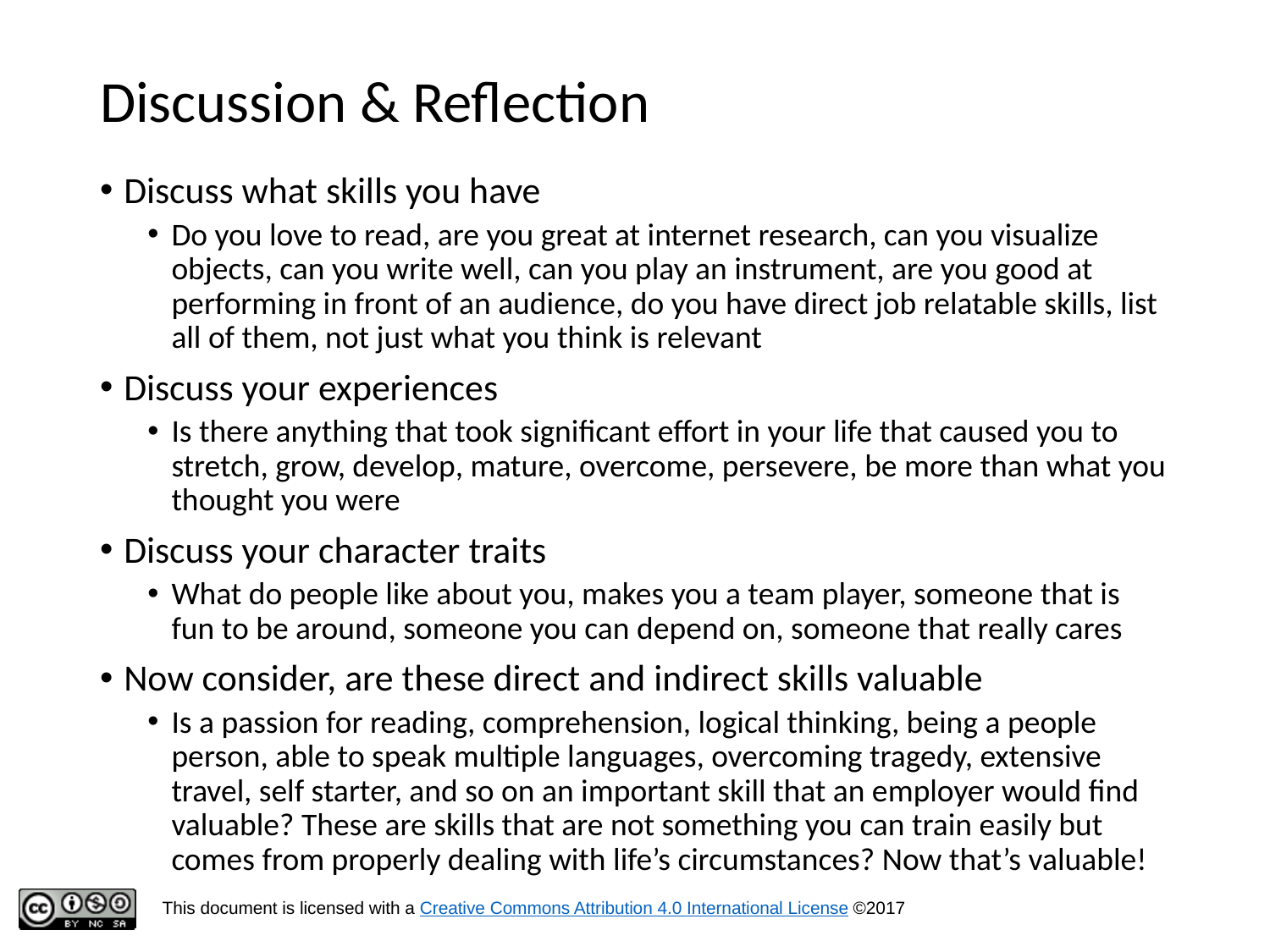

# Discussion & Reflection
Discuss what skills you have
Do you love to read, are you great at internet research, can you visualize objects, can you write well, can you play an instrument, are you good at performing in front of an audience, do you have direct job relatable skills, list all of them, not just what you think is relevant
Discuss your experiences
Is there anything that took significant effort in your life that caused you to stretch, grow, develop, mature, overcome, persevere, be more than what you thought you were
Discuss your character traits
What do people like about you, makes you a team player, someone that is fun to be around, someone you can depend on, someone that really cares
Now consider, are these direct and indirect skills valuable
Is a passion for reading, comprehension, logical thinking, being a people person, able to speak multiple languages, overcoming tragedy, extensive travel, self starter, and so on an important skill that an employer would find valuable? These are skills that are not something you can train easily but comes from properly dealing with life’s circumstances? Now that’s valuable!